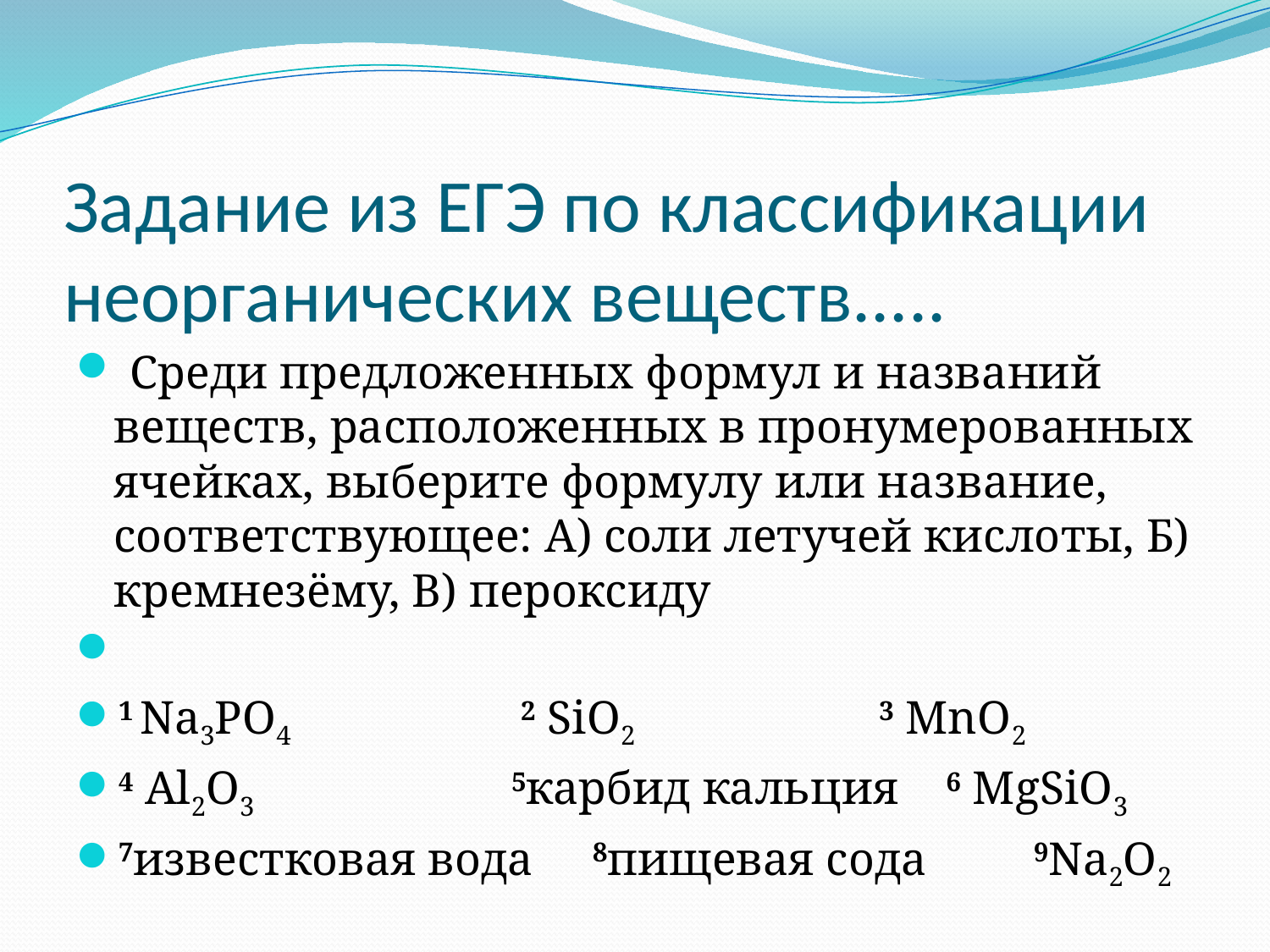

# Задание из ЕГЭ по классификации неорганических веществ.....
 Среди предложенных формул и названий веществ, расположенных в пронумерованных ячейках, выберите формулу или название, соответствующее: А) соли летучей кислоты, Б) кремнезёму, В) пероксиду

1 Na3PO4                                  2 SiO2                                    3 MnO2
4 Al2O3                                      5карбид кальция    6 MgSiO3
7известковая вода     8пищевая сода         9Na2O2